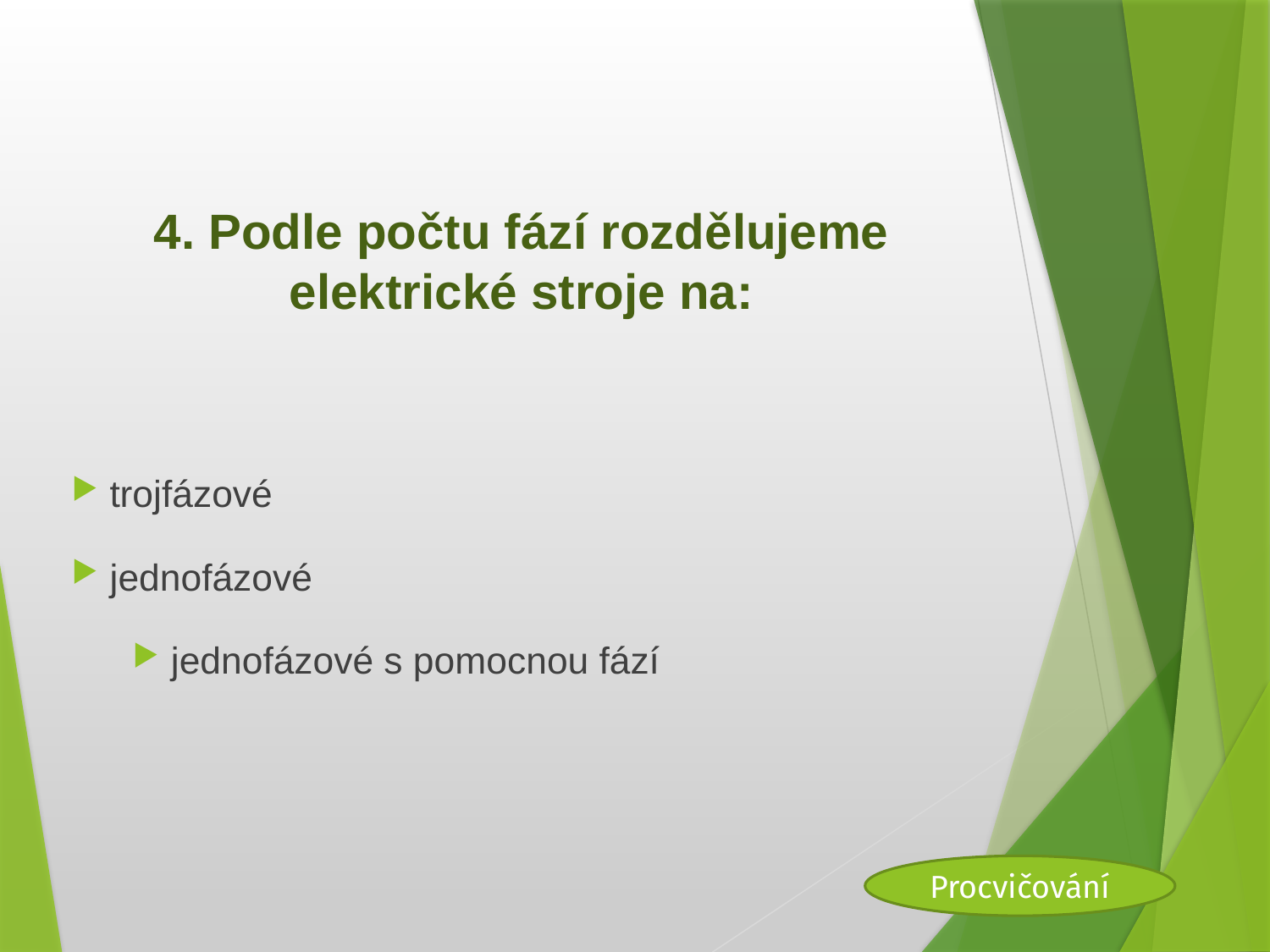

# 4. Podle počtu fází rozdělujeme elektrické stroje na:
trojfázové
jednofázové
jednofázové s pomocnou fází

Procvičování